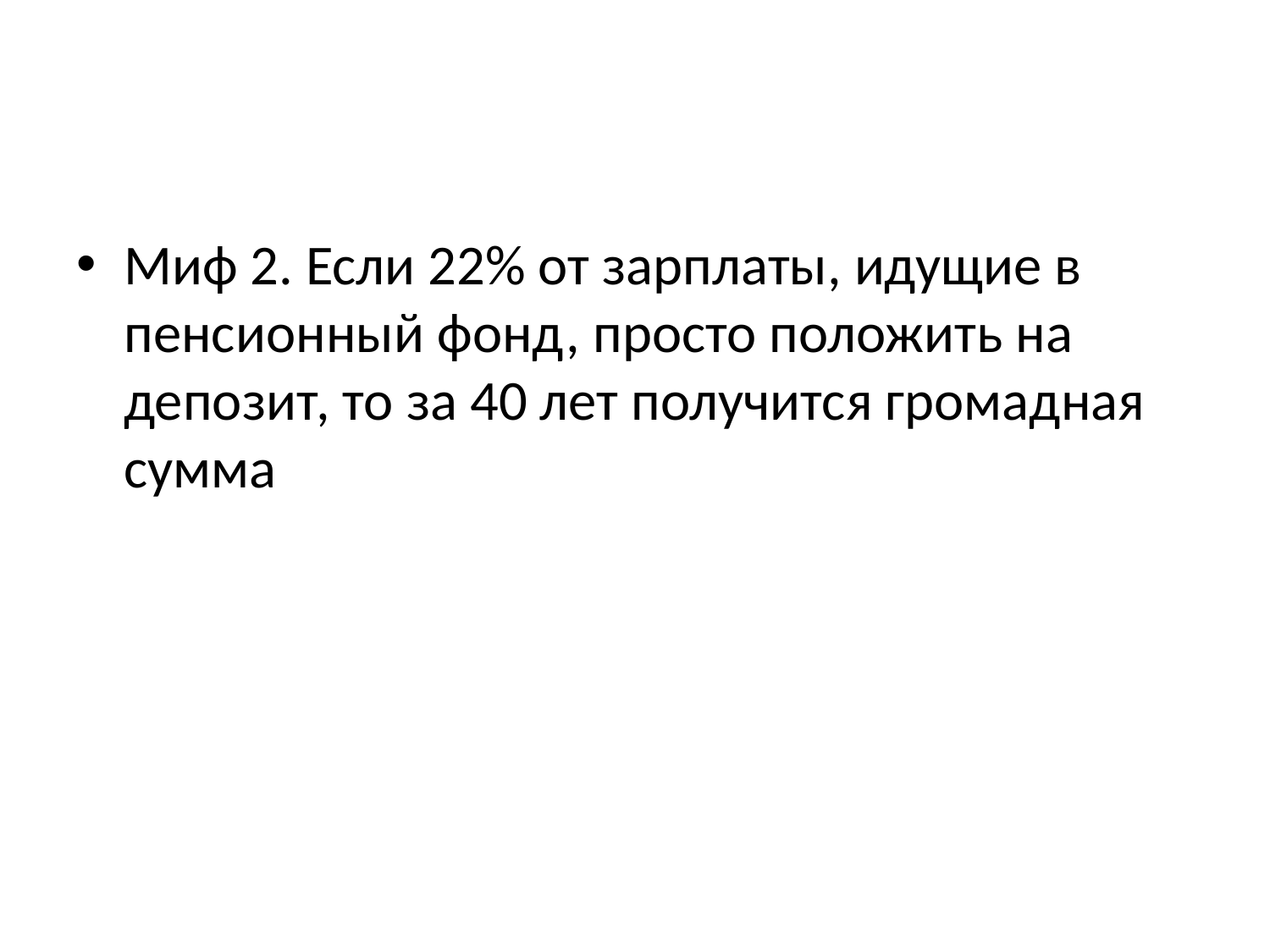

#
Миф 2. Если 22% от зарплаты, идущие в пенсионный фонд, просто положить на депозит, то за 40 лет получится громадная сумма